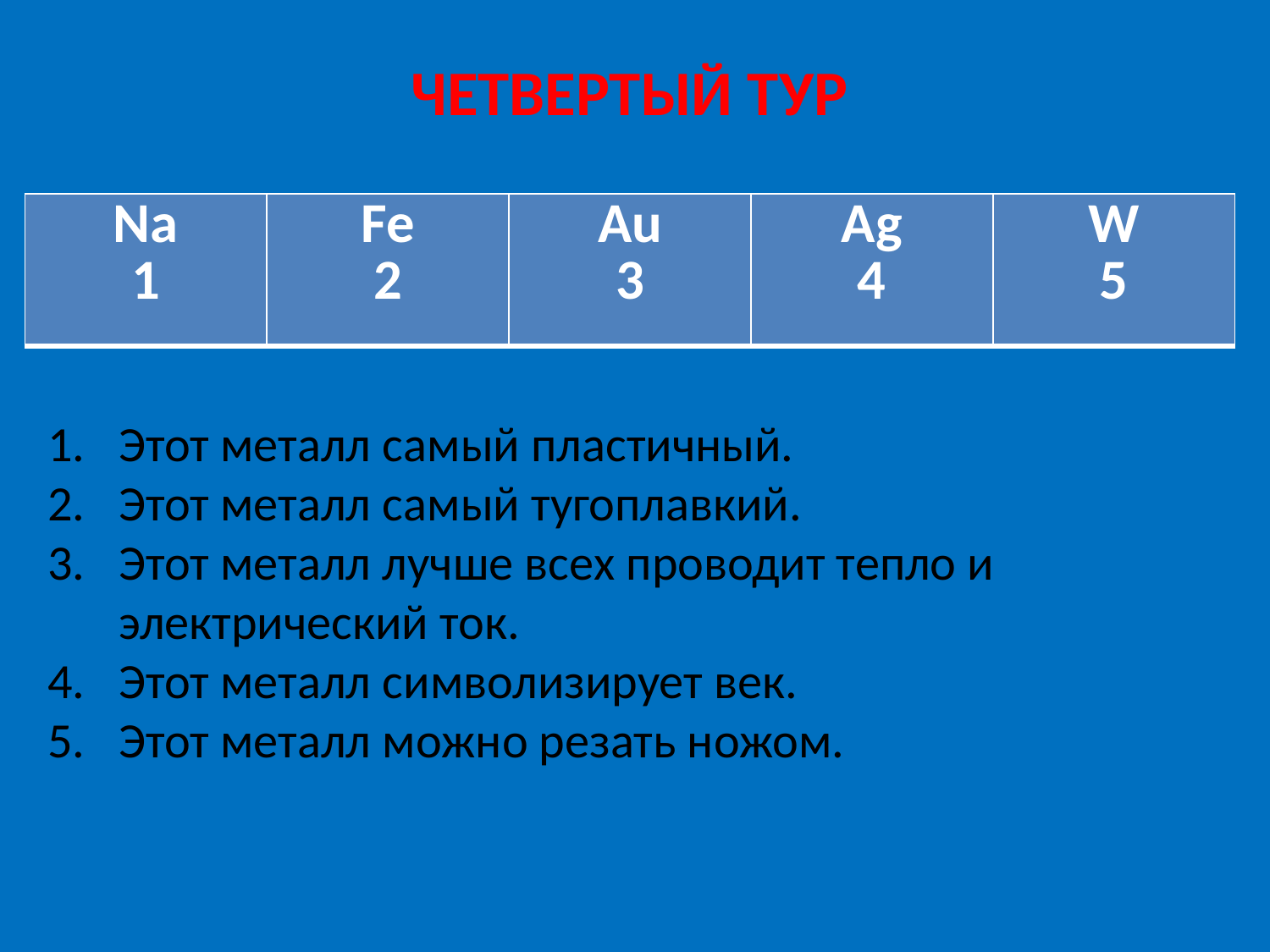

ЧЕТВЕРТЫЙ ТУР
| Na 1 | Fe 2 | Au 3 | Ag 4 | W 5 |
| --- | --- | --- | --- | --- |
Этот металл самый пластичный.
Этот металл самый тугоплавкий.
Этот металл лучше всех проводит тепло и электрический ток.
Этот металл символизирует век.
Этот металл можно резать ножом.